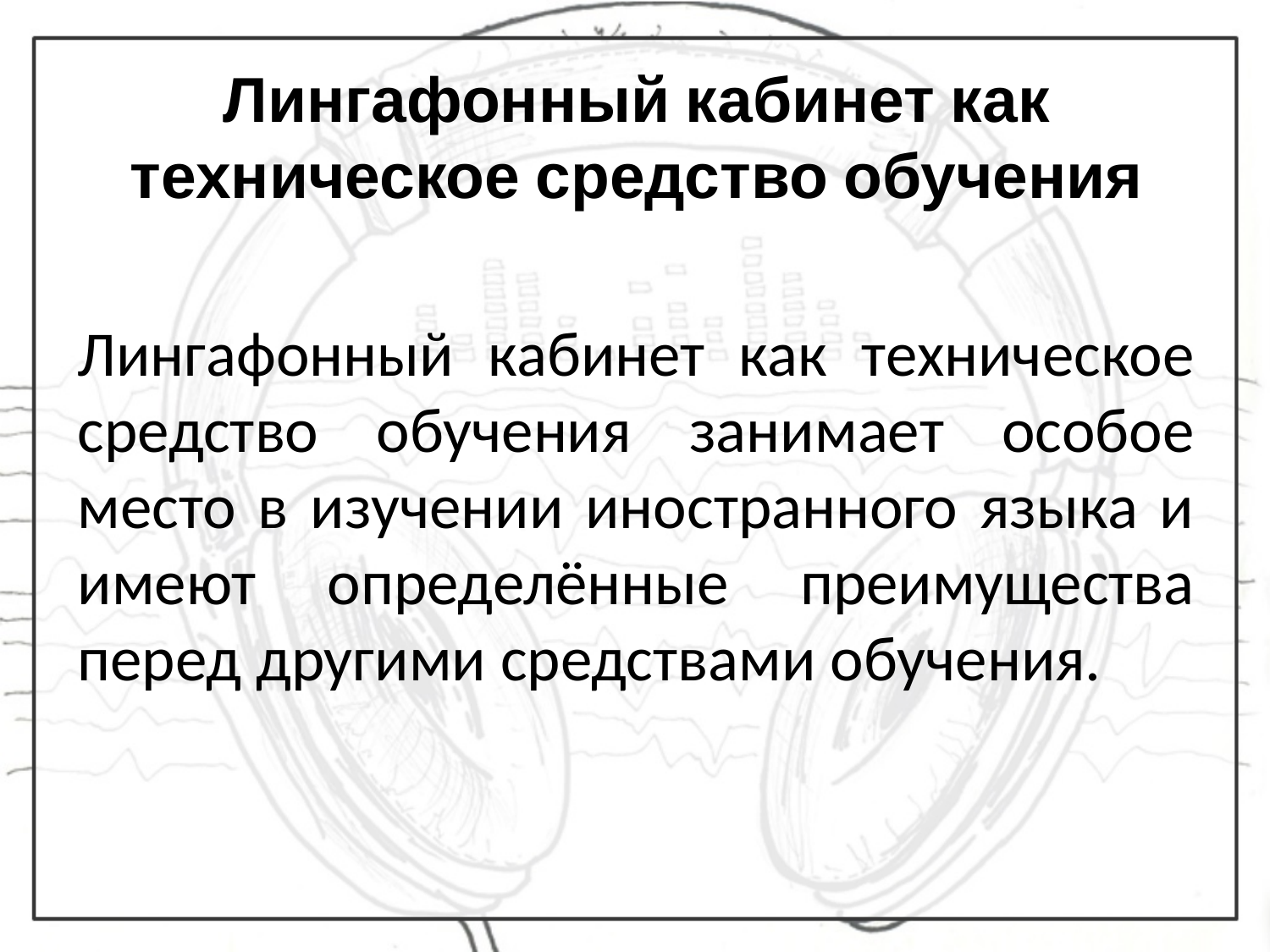

# Лингафонный кабинет как техническое средство обучения
Лингафонный кабинет как техническое средство обучения занимает особое место в изучении иностранного языка и имеют определённые преимущества перед другими средствами обучения.